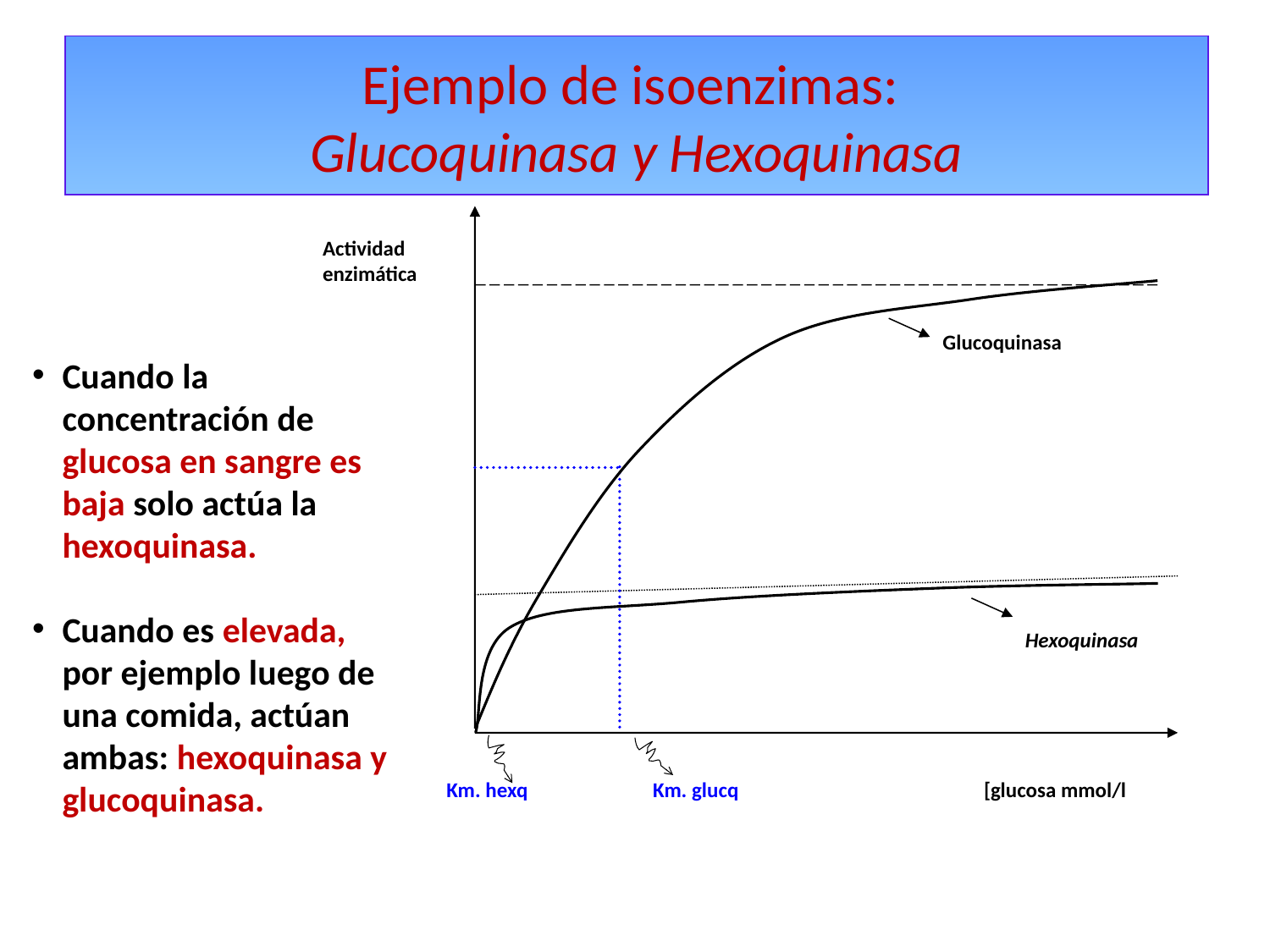

# Ejemplo de isoenzimas: Glucoquinasa y Hexoquinasa

Actividad
enzimática

Glucoquinasa

Hexoquinasa

Km. hexq
Km. glucq
[glucosa mmol/l

Cuando la concentración de glucosa en sangre es baja solo actúa la hexoquinasa.

Cuando es elevada, por ejemplo luego de una comida, actúan ambas: hexoquinasa y glucoquinasa.